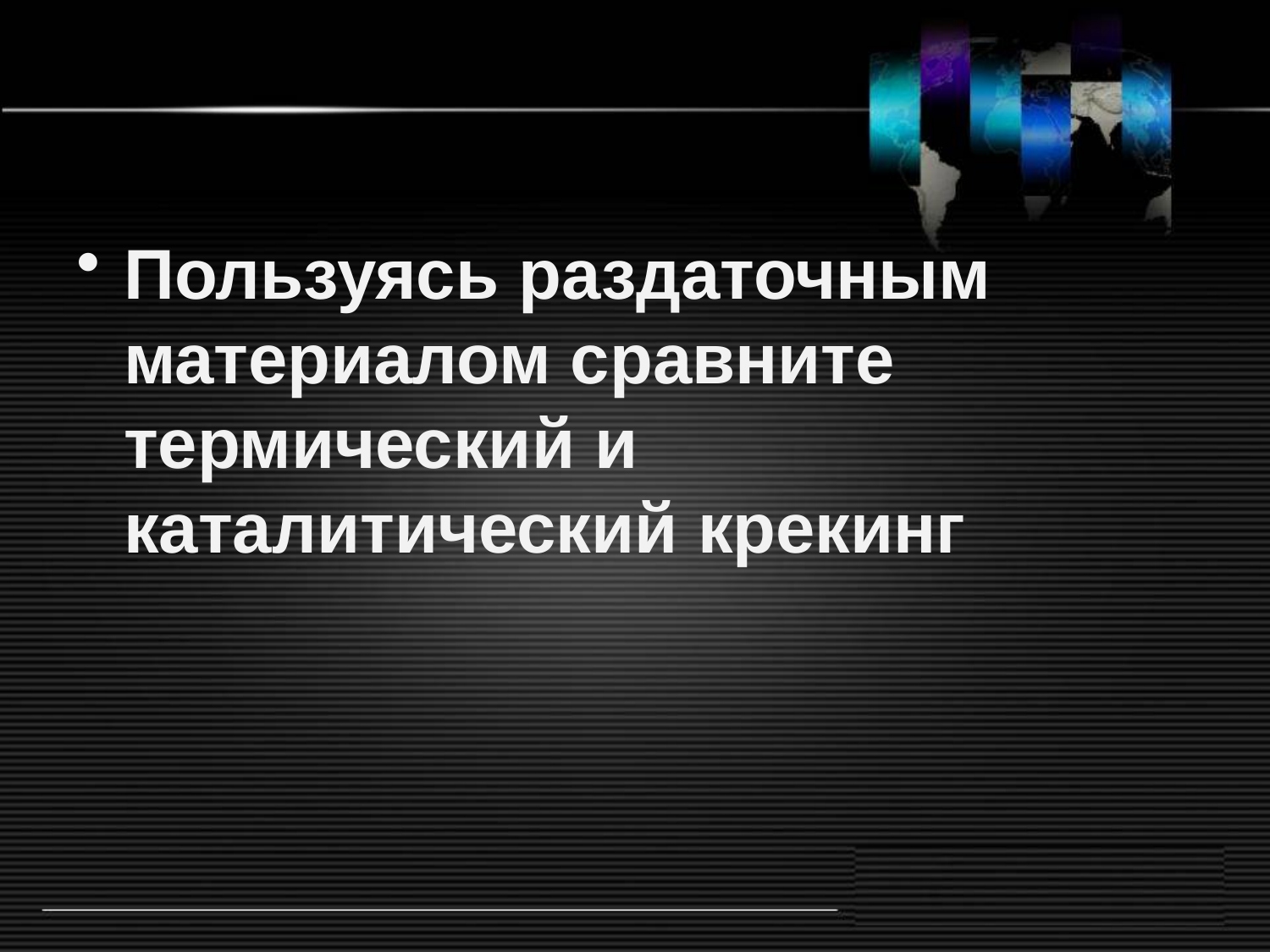

#
Пользуясь раздаточным материалом сравните термический и каталитический крекинг